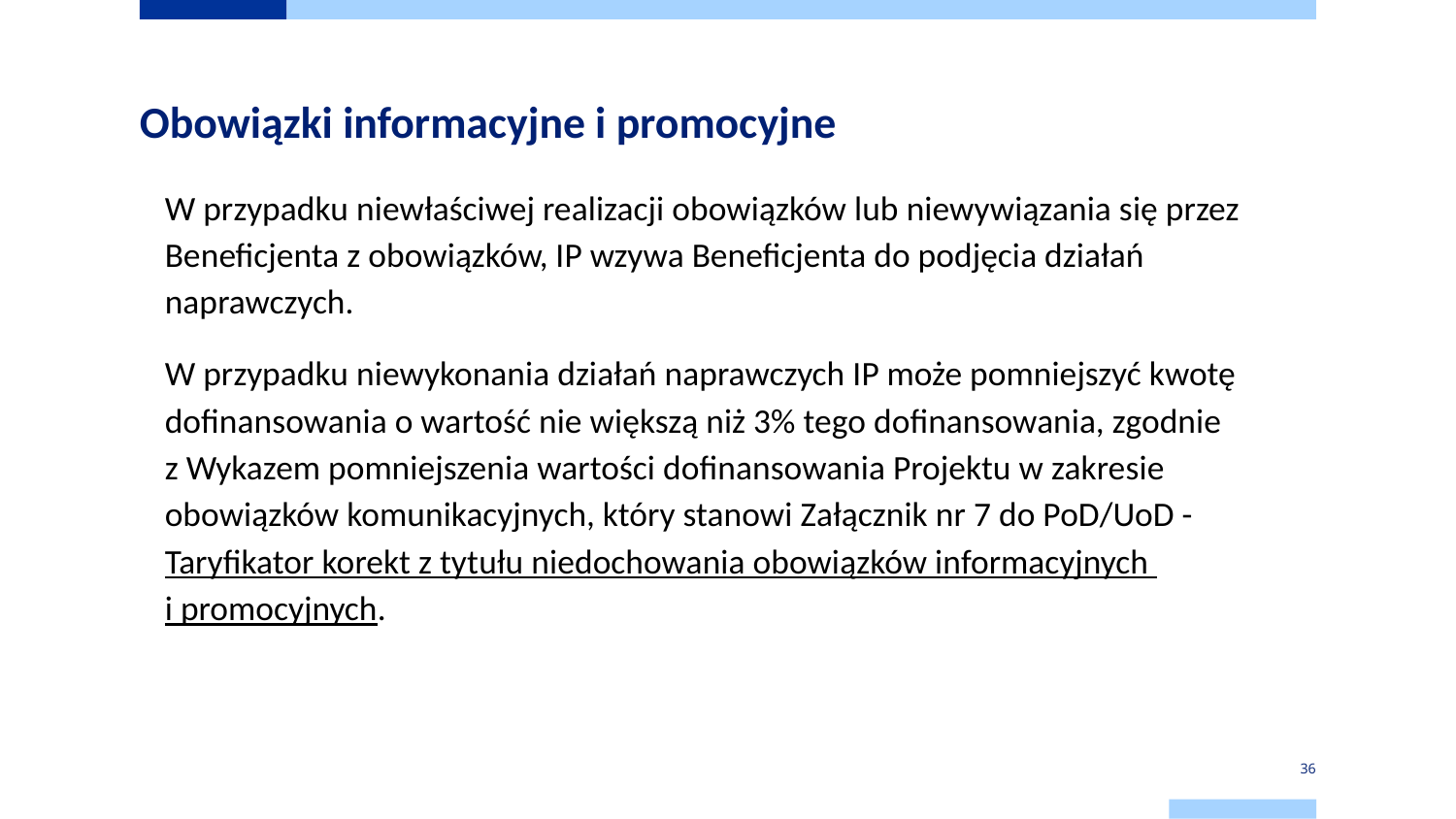

# Obowiązki informacyjne i promocyjne
W przypadku niewłaściwej realizacji obowiązków lub niewywiązania się przez Beneficjenta z obowiązków, IP wzywa Beneficjenta do podjęcia działań naprawczych.
W przypadku niewykonania działań naprawczych IP może pomniejszyć kwotę dofinansowania o wartość nie większą niż 3% tego dofinansowania, zgodnie
z Wykazem pomniejszenia wartości dofinansowania Projektu w zakresie obowiązków komunikacyjnych, który stanowi Załącznik nr 7 do PoD/UoD - Taryfikator korekt z tytułu niedochowania obowiązków informacyjnych
i promocyjnych.

36